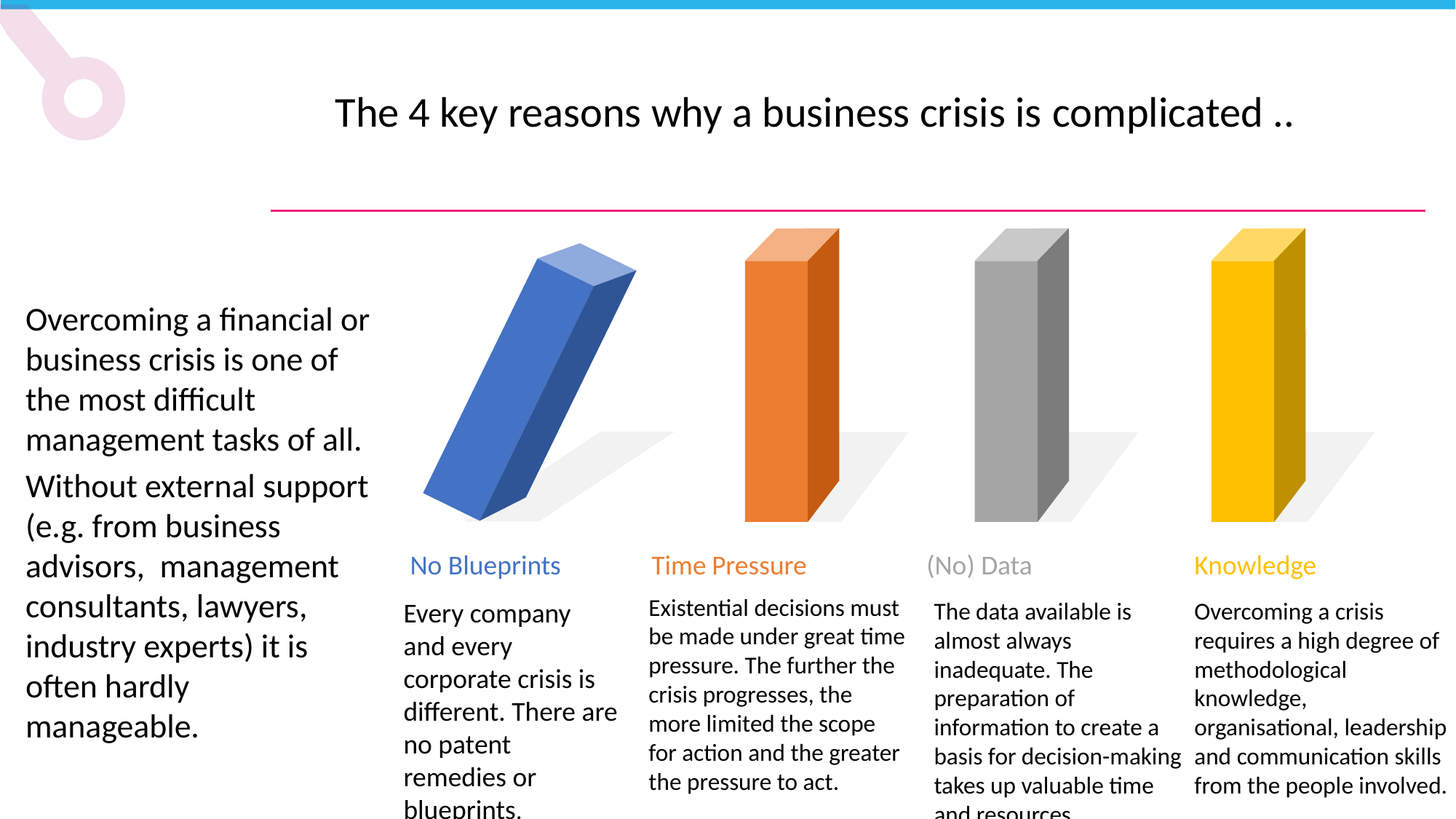

s
The 4 key reasons why a business crisis is complicated ..

Overcoming a financial or business crisis is one of the most difficult management tasks of all.
Without external support (e.g. from business advisors,  management consultants, lawyers, industry experts) it is often hardly manageable.

No Blueprints
Time Pressure
Knowledge
(No) Data
Existential decisions must be made under great time pressure. The further the crisis progresses, the more limited the scope for action and the greater the pressure to act.
Every company and every corporate crisis is different. There are no patent remedies or blueprints.
The data available is almost always inadequate. The preparation of information to create a basis for decision-making takes up valuable time and resources.
Overcoming a crisis requires a high degree of methodological knowledge, organisational, leadership and communication skills from the people involved.